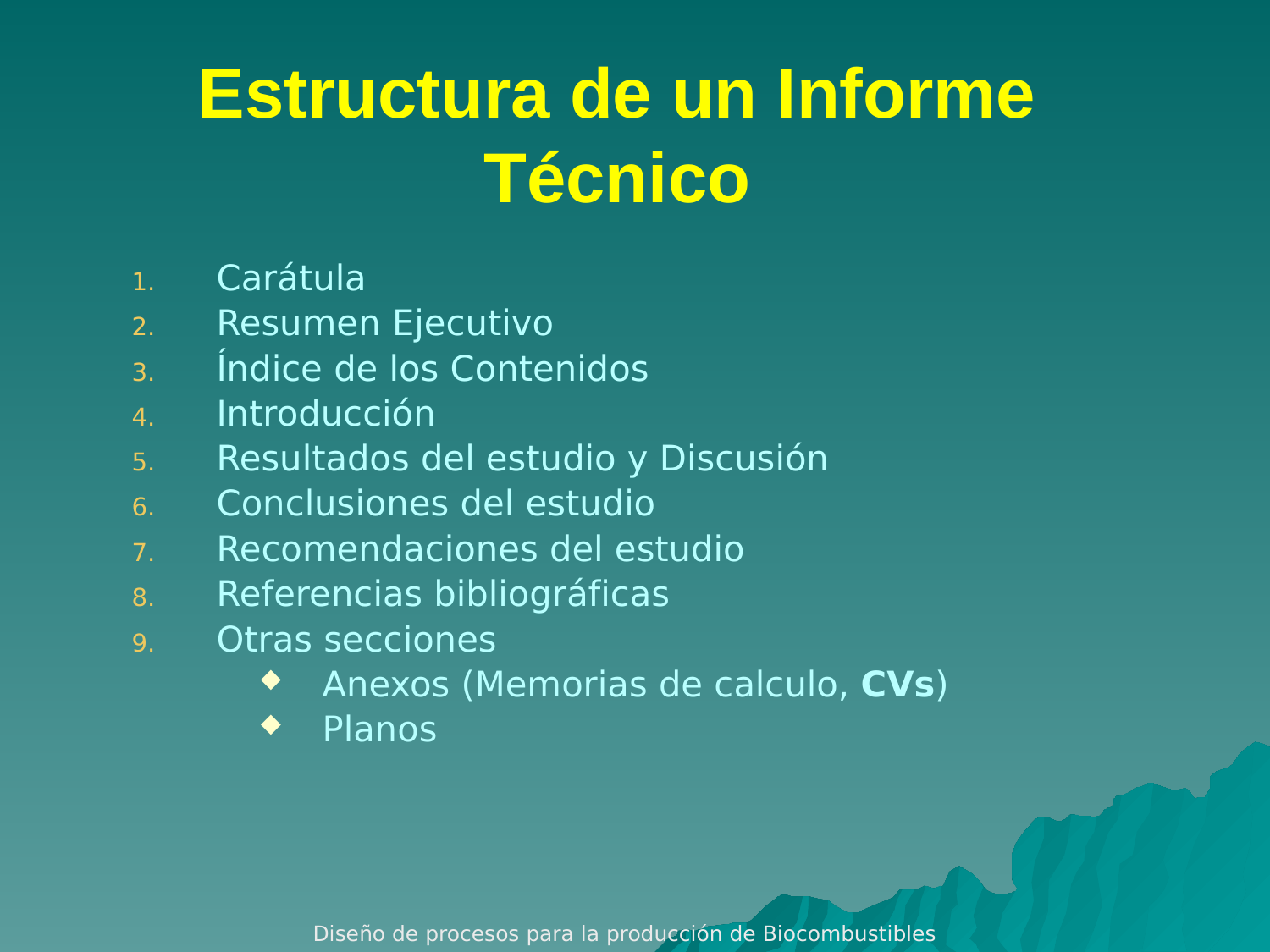

# Estructura de un Informe Técnico
Carátula
Resumen Ejecutivo
Índice de los Contenidos
Introducción
Resultados del estudio y Discusión
Conclusiones del estudio
Recomendaciones del estudio
Referencias bibliográficas
Otras secciones
Anexos (Memorias de calculo, CVs)
Planos

Diseño de procesos para la producción de Biocombustibles